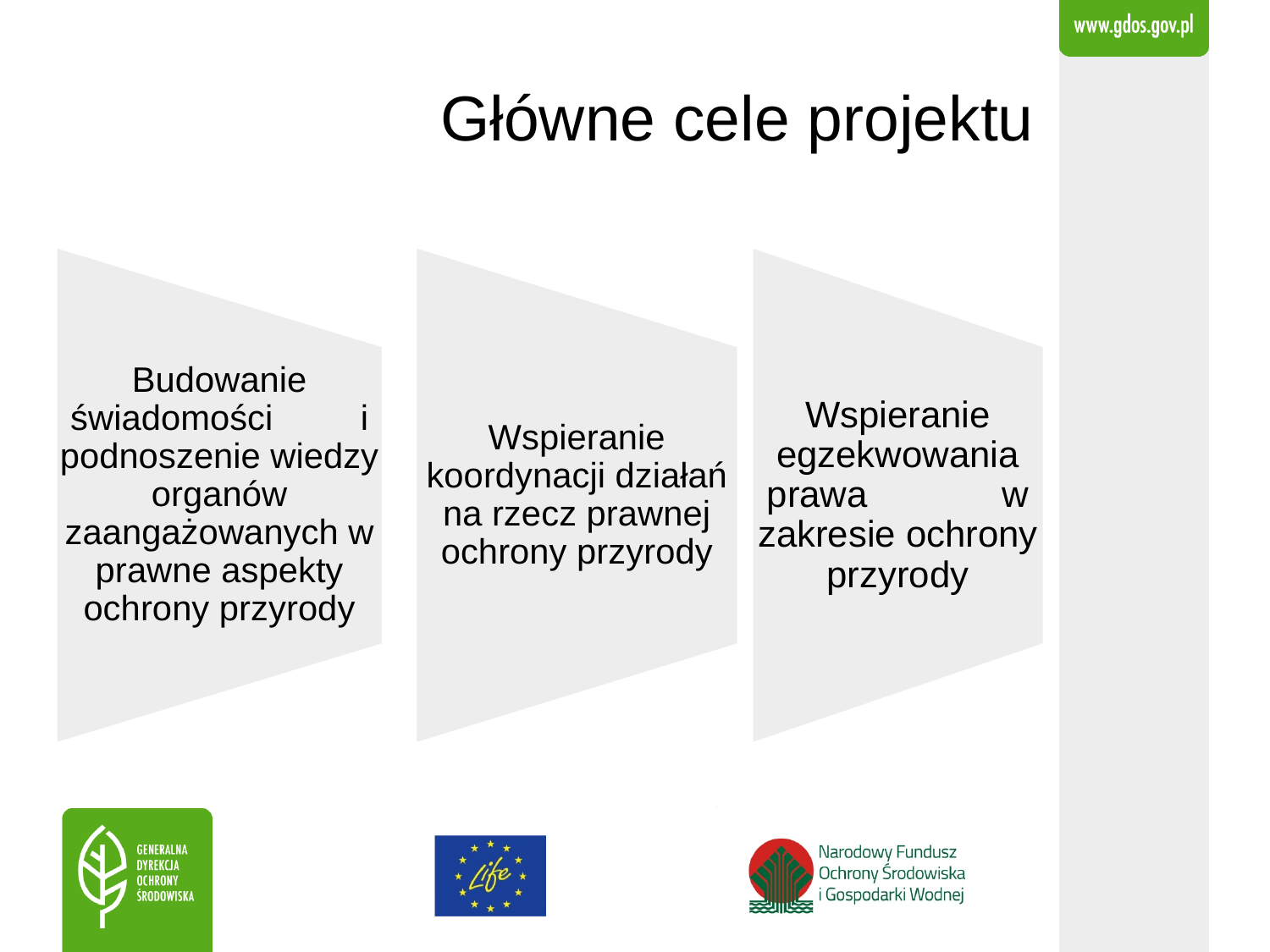

# Główne cele projektu
Budowanie świadomości         i podnoszenie wiedzy organów zaangażowanych w prawne aspekty ochrony przyrody
Wspieranie koordynacji działań na rzecz prawnej ochrony przyrody
Wspieranie egzekwowania prawa             w zakresie ochrony przyrody